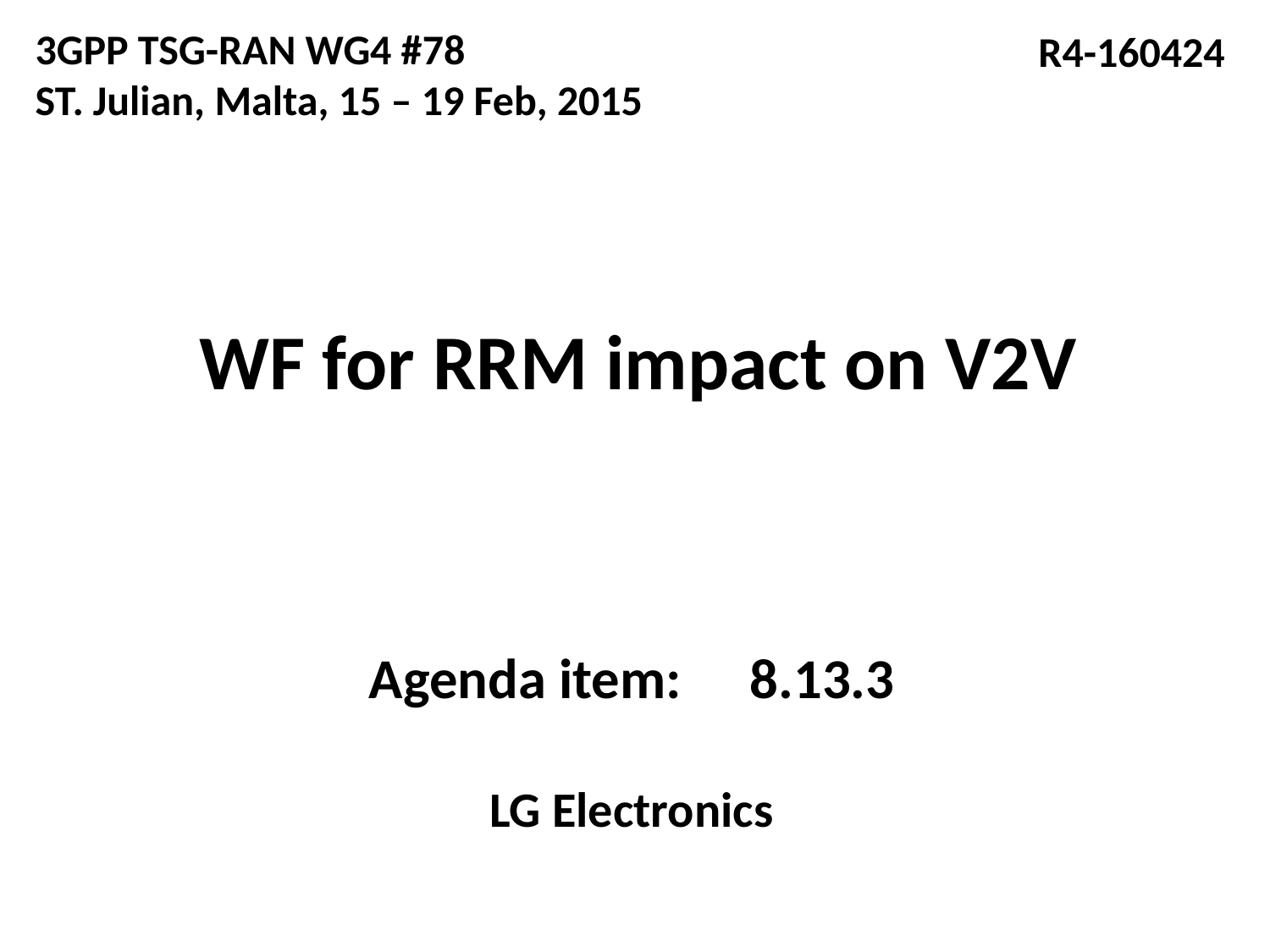

3GPP TSG-RAN WG4 #78
ST. Julian, Malta, 15 – 19 Feb, 2015
R4-160424
WF for RRM impact on V2V
Agenda item:	8.13.3

LG Electronics